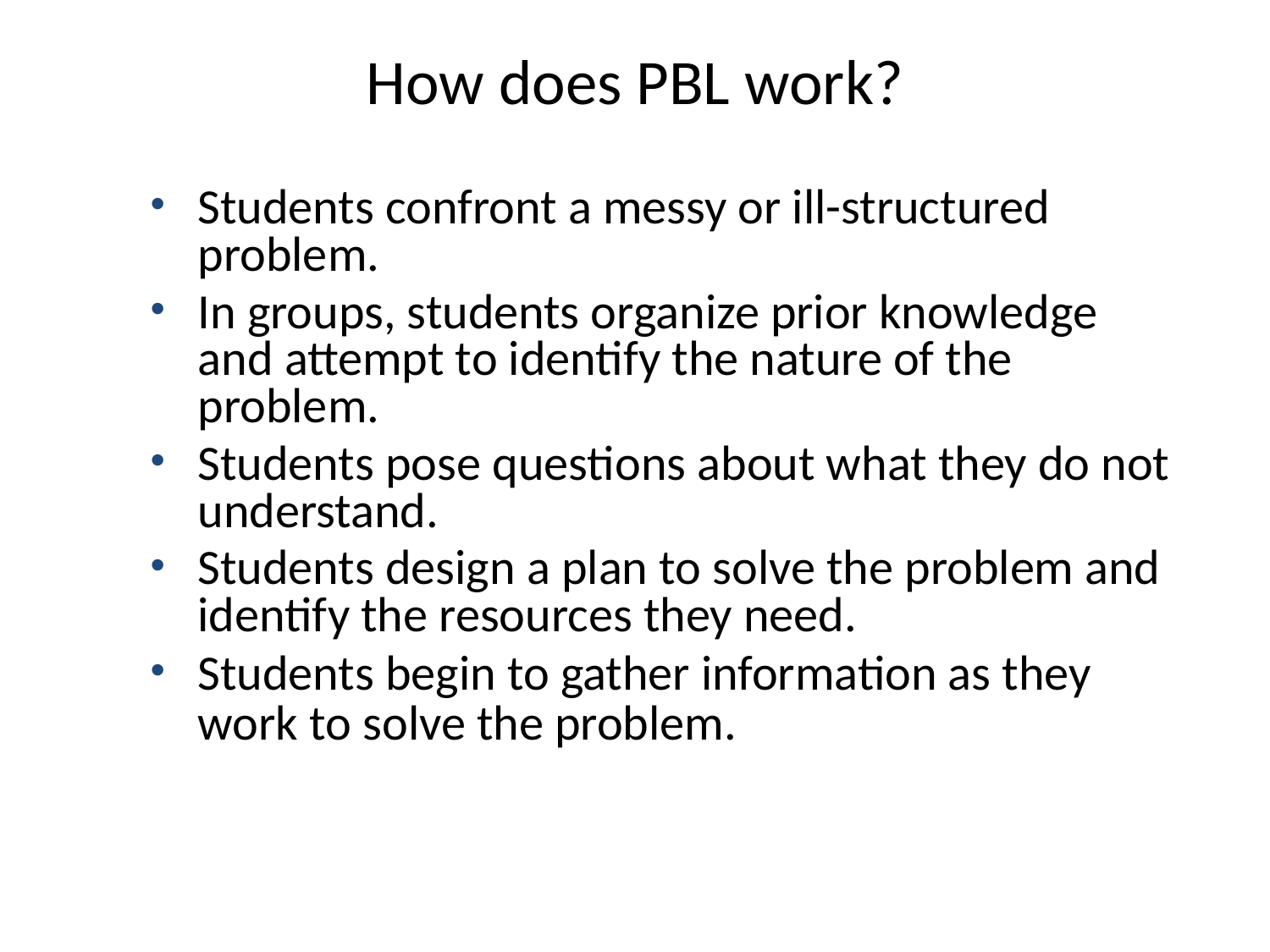

# How does PBL work?
Students confront a messy or ill-structured  problem.
In groups, students organize prior knowledge and attempt to identify the nature of the problem.
Students pose questions about what they do not understand.
Students design a plan to solve the problem and identify the resources they need.
Students begin to gather information as they work to solve the problem.